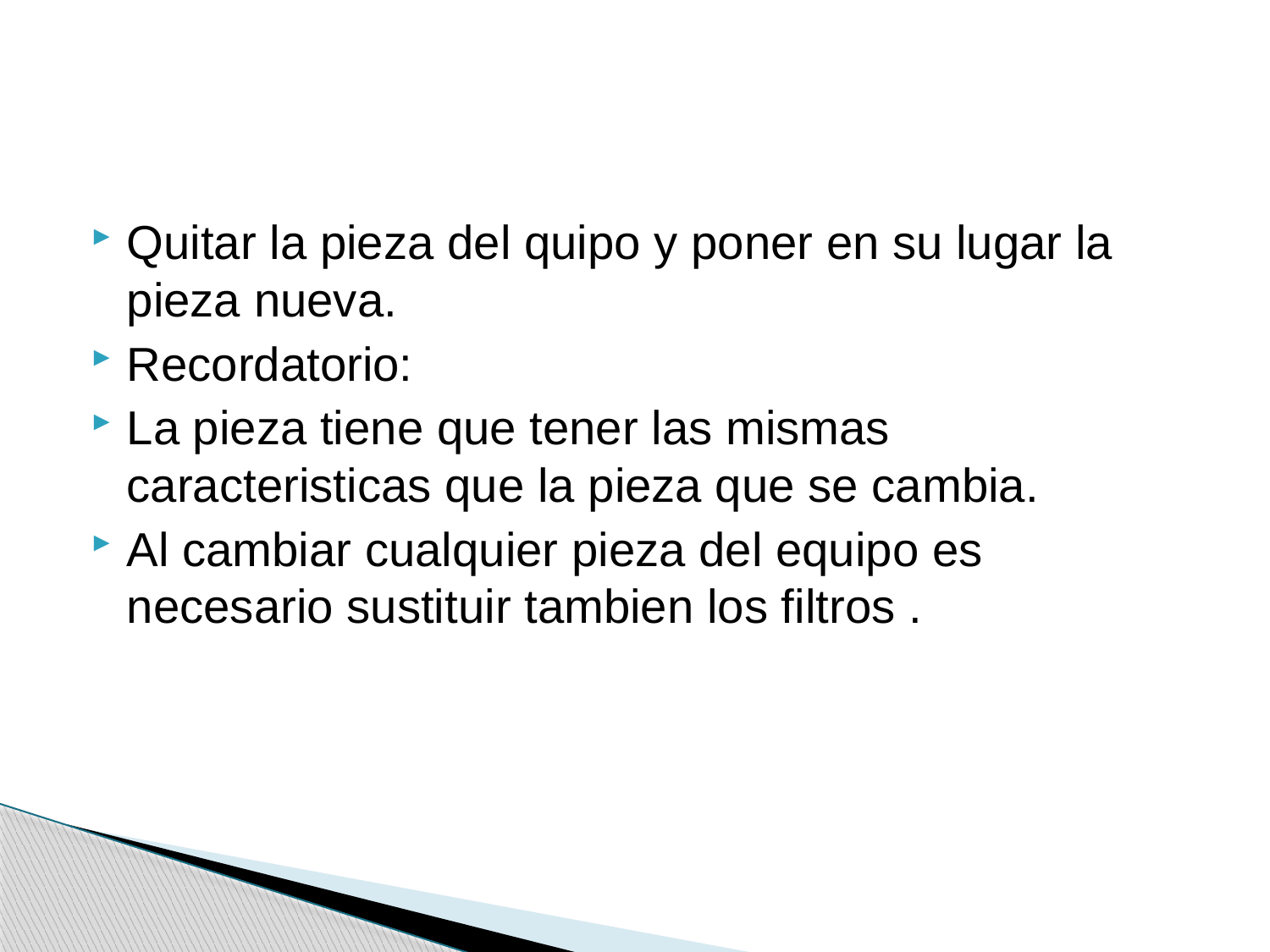

#
Quitar la pieza del quipo y poner en su lugar la pieza nueva.
Recordatorio:
La pieza tiene que tener las mismas caracteristicas que la pieza que se cambia.
Al cambiar cualquier pieza del equipo es necesario sustituir tambien los filtros .